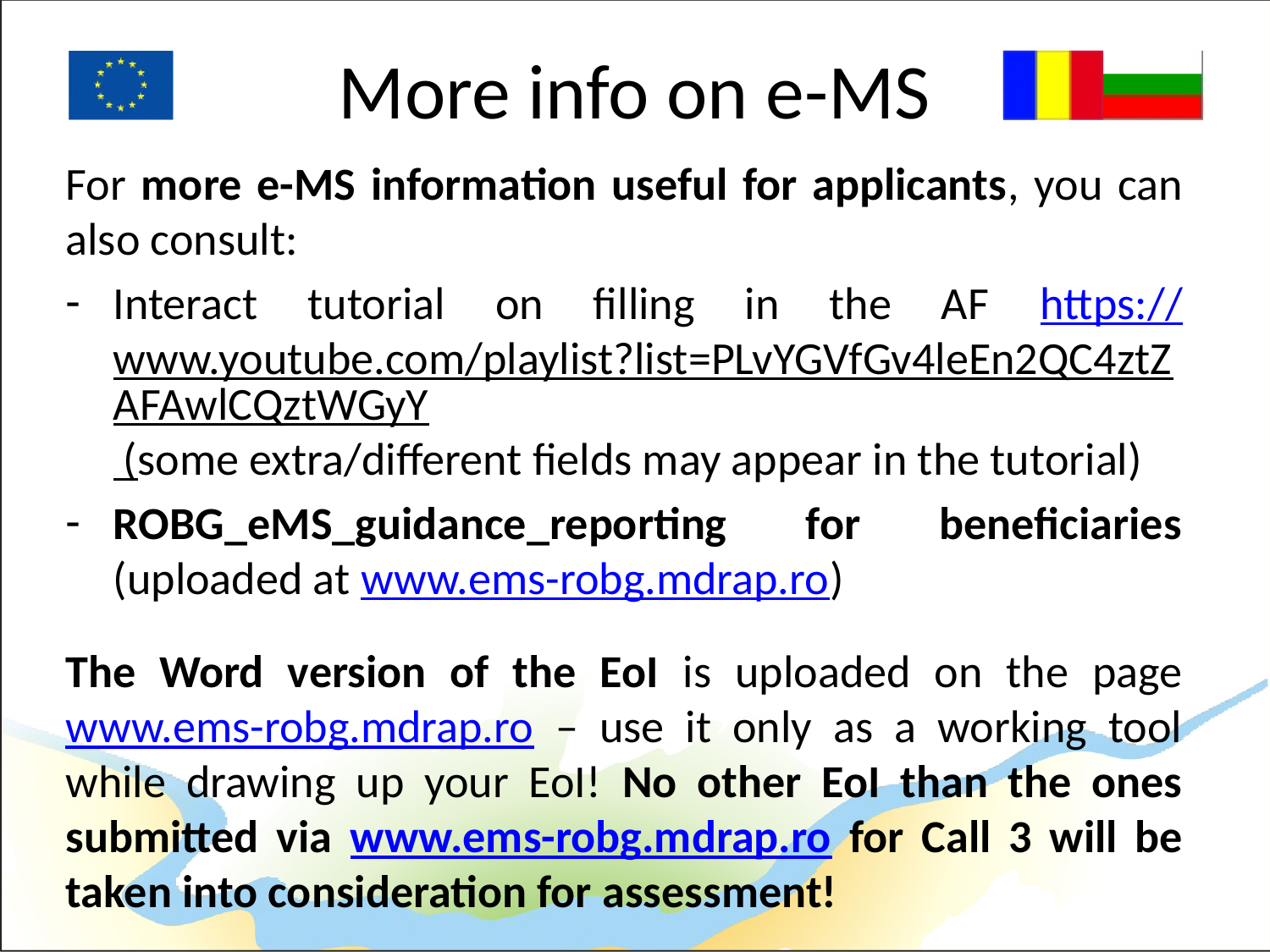

# More info on e-MS
For more e-MS information useful for applicants, you can also consult:
Interact tutorial on filling in the AF https://www.youtube.com/playlist?list=PLvYGVfGv4leEn2QC4ztZAFAwlCQztWGyY (some extra/different fields may appear in the tutorial)
ROBG_eMS_guidance_reporting for beneficiaries (uploaded at www.ems-robg.mdrap.ro)

The Word version of the EoI is uploaded on the page www.ems-robg.mdrap.ro – use it only as a working tool while drawing up your EoI! No other EoI than the ones submitted via www.ems-robg.mdrap.ro for Call 3 will be taken into consideration for assessment!